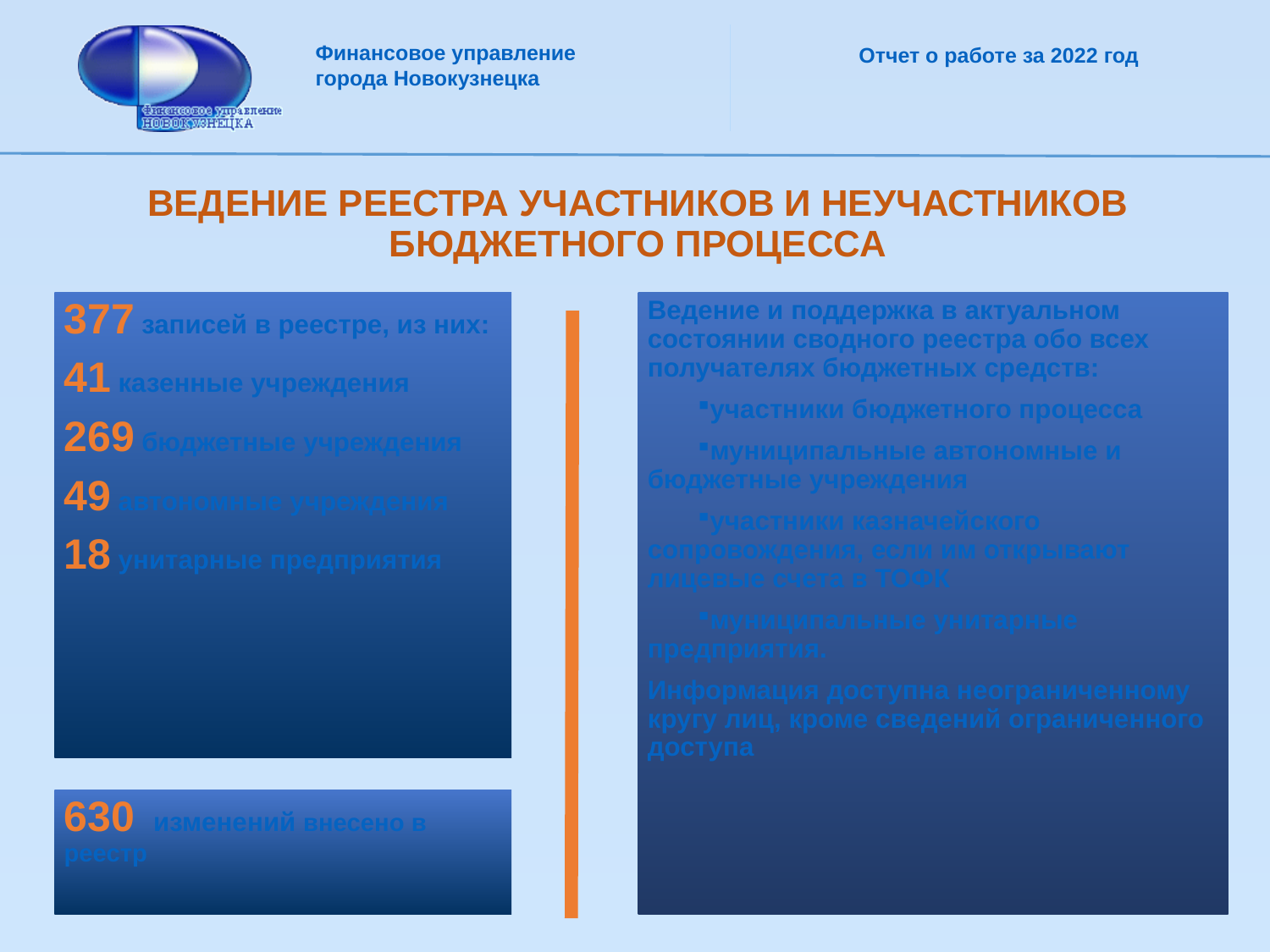

# ВЕДЕНИЕ РЕЕСТРА УЧАСТНИКОВ И НЕУЧАСТНИКОВ БЮДЖЕТНОГО ПРОЦЕССА
377 записей в реестре, из них:
41 казенные учреждения
269 бюджетные учреждения
49 автономные учреждения
18 унитарные предприятия
Ведение и поддержка в актуальном состоянии сводного реестра обо всех получателях бюджетных средств:
участники бюджетного процесса
муниципальные автономные и бюджетные учреждения
участники казначейского сопровождения, если им открывают лицевые счета в ТОФК
муниципальные унитарные предприятия.
Информация доступна неограниченному кругу лиц, кроме сведений ограниченного доступа
630  изменений внесено в реестр